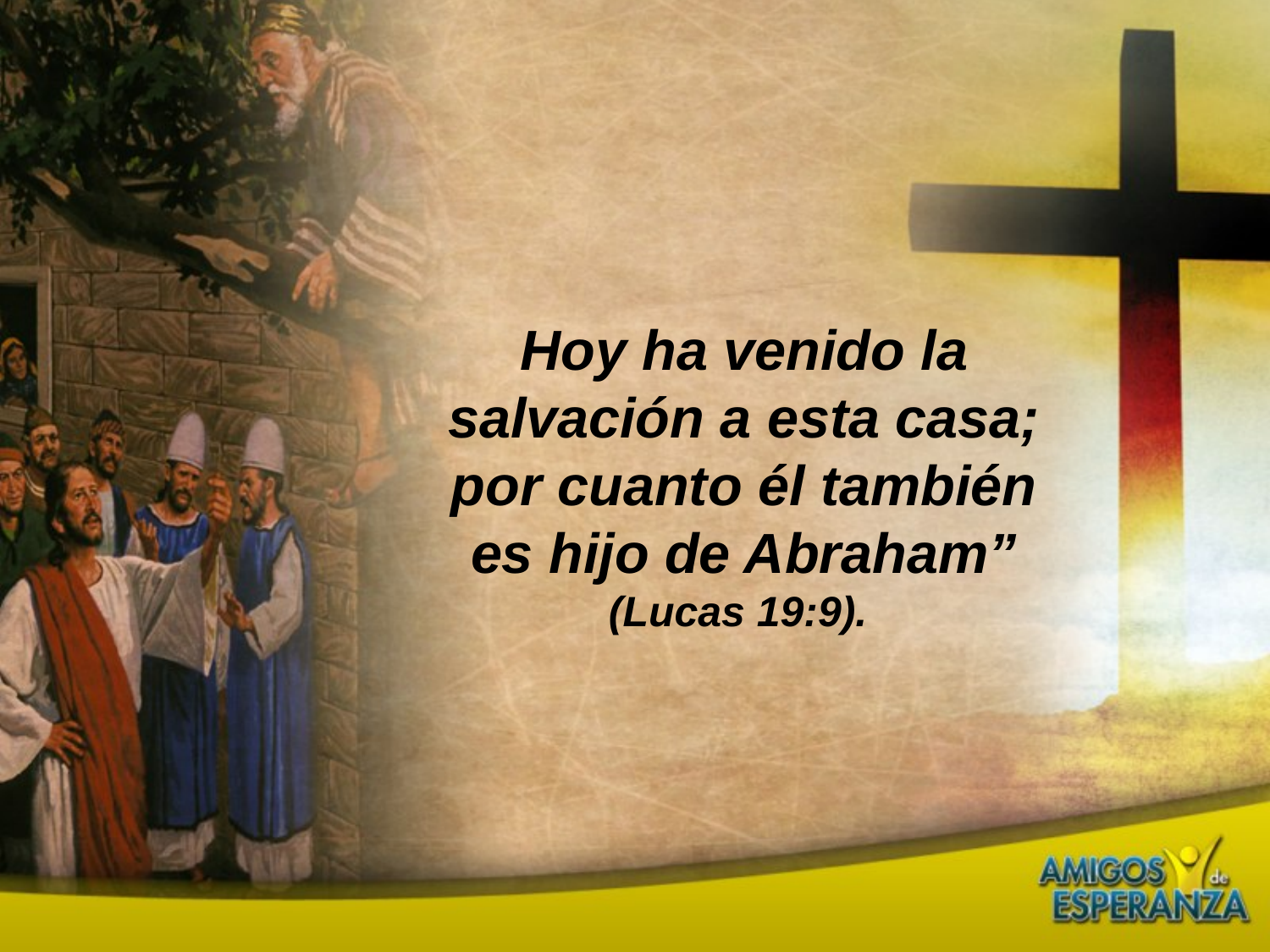

Hoy ha venido la salvación a esta casa; por cuanto él también es hijo de Abraham” (Lucas 19:9).